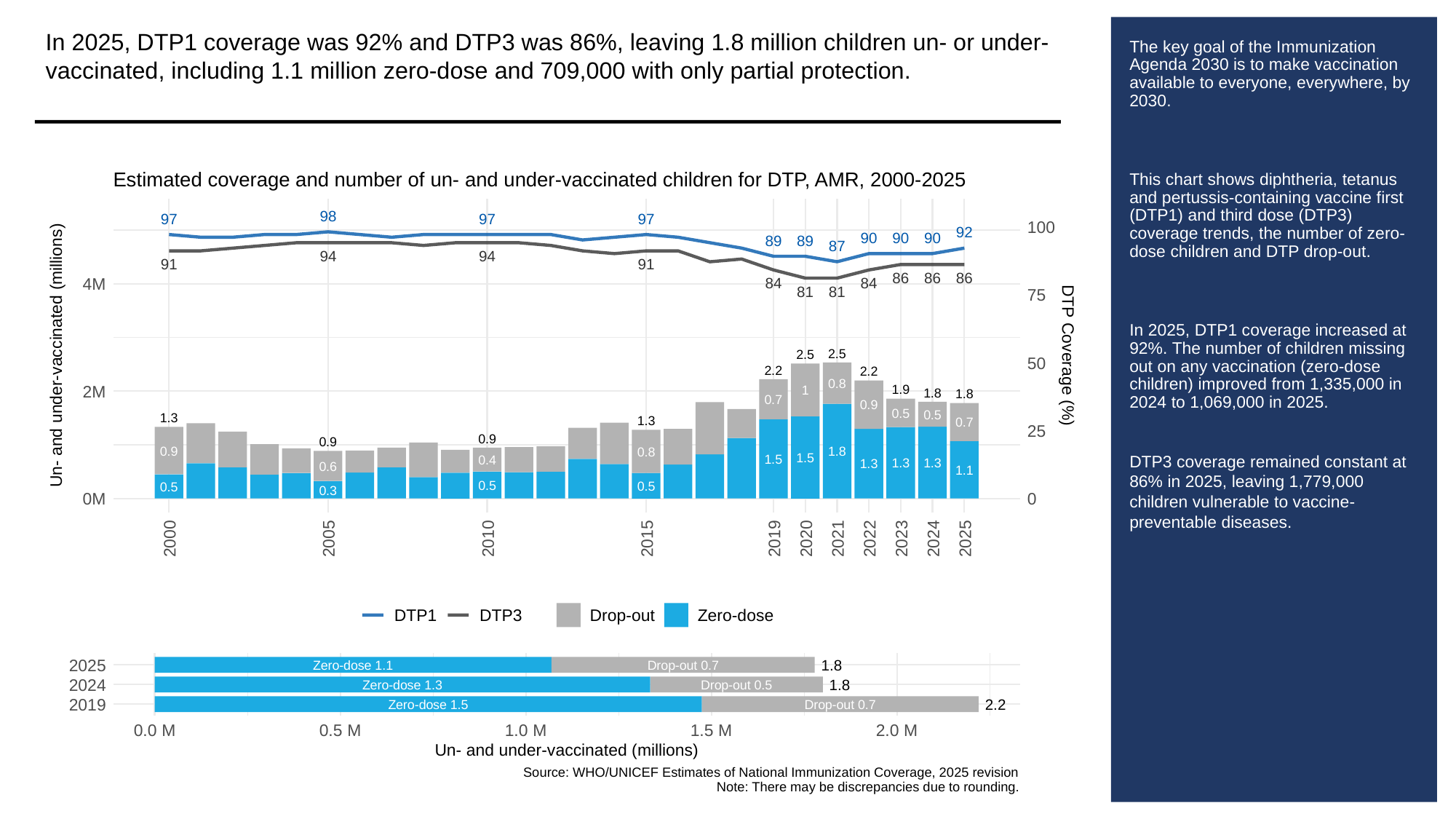

In 2025, DTP1 coverage was 92% and DTP3 was 86%, leaving 1.8 million children un- or under-vaccinated, including 1.1 million zero-dose and 709,000 with only partial protection.
# The key goal of the Immunization Agenda 2030 is to make vaccination available to everyone, everywhere, by 2030.

This chart shows diphtheria, tetanus and pertussis-containing vaccine first (DTP1) and third dose (DTP3) coverage trends, the number of zero-dose children and DTP drop-out.

In 2025, DTP1 coverage increased at 92%. The number of children missing out on any vaccination (zero-dose children) improved from 1,335,000 in 2024 to 1,069,000 in 2025.

DTP3 coverage remained constant at 86% in 2025, leaving 1,779,000 children vulnerable to vaccine-preventable diseases.

Estimated coverage and number of un- and under-vaccinated children for DTP, AMR, 2000-2025

98
97
97
97
100
92

90
90
90
89
89
87

94
94
91
91
86
86
86
84
84
4M

81
81
75

2.5
2.5
Un- and under-vaccinated (millions)
DTP Coverage (%)
50

2.2
2.2
0.8

1.9
2M
1
1.8
1.8

0.7

0.9

0.5

0.5
1.3
1.3

0.7

25

0.9
0.9

0.9

1.8
0.8

1.5
1.5

0.4
1.3
1.3

1.3
0.6

1.1

0.5

0.5
0.5
0.3
0M
0

2000
2005
2010
2015
2019
2020
2021
2022
2023
2024
2025

DTP1
DTP3
Drop-out
Zero-dose

2025
1.8
Zero-dose 1.1
Drop-out 0.7

2024
1.8
Zero-dose 1.3
Drop-out 0.5

2019
2.2
Zero-dose 1.5
Drop-out 0.7

0.0 M
0.5 M
1.0 M
1.5 M
2.0 M
Un- and under-vaccinated (millions)
Source: WHO/UNICEF Estimates of National Immunization Coverage, 2025 revision
Note: There may be discrepancies due to rounding.